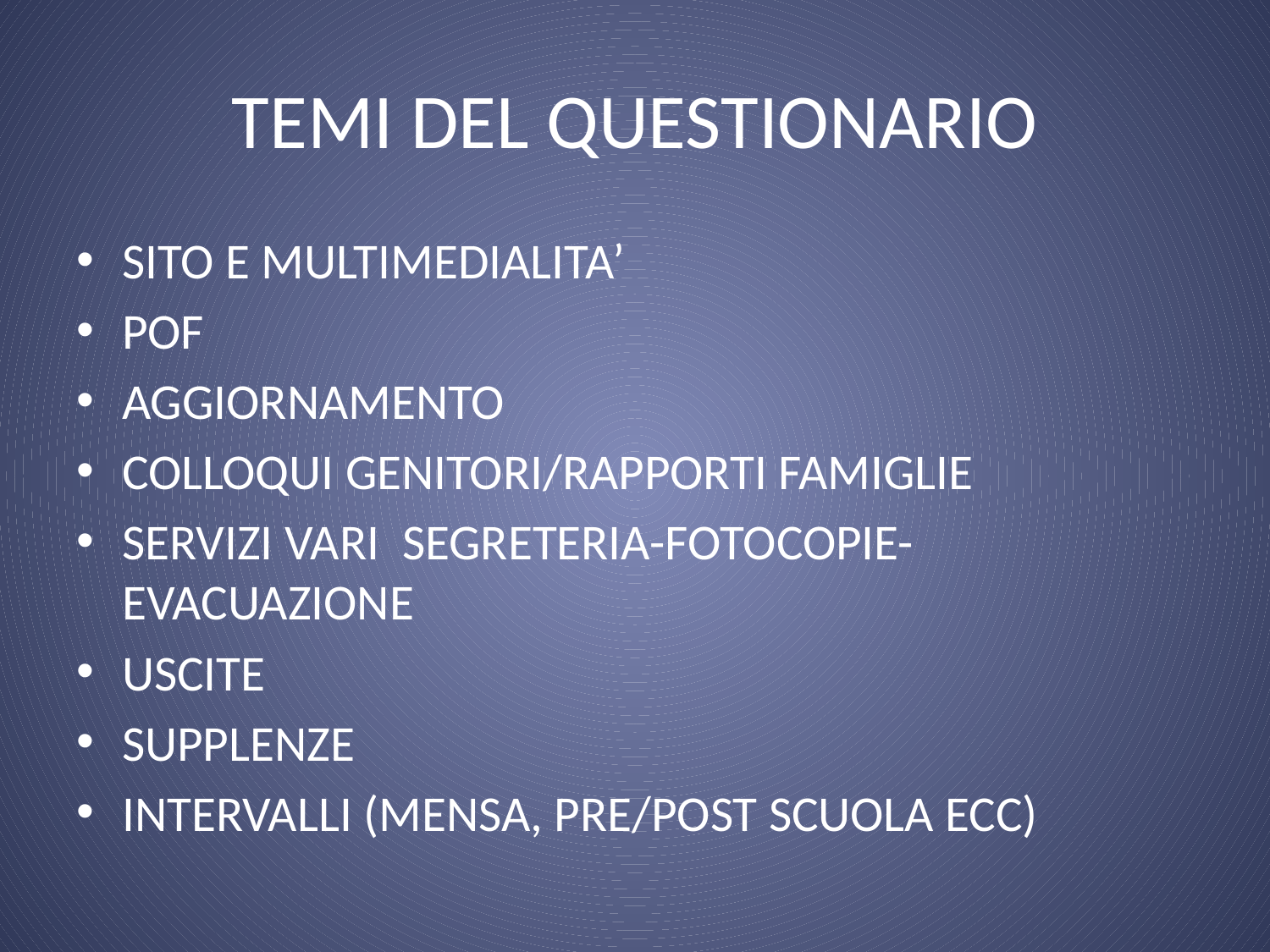

# TEMI DEL QUESTIONARIO
SITO E MULTIMEDIALITA’
POF
AGGIORNAMENTO
COLLOQUI GENITORI/RAPPORTI FAMIGLIE
SERVIZI VARI  SEGRETERIA-FOTOCOPIE-EVACUAZIONE
USCITE
SUPPLENZE
INTERVALLI (MENSA, PRE/POST SCUOLA ECC)